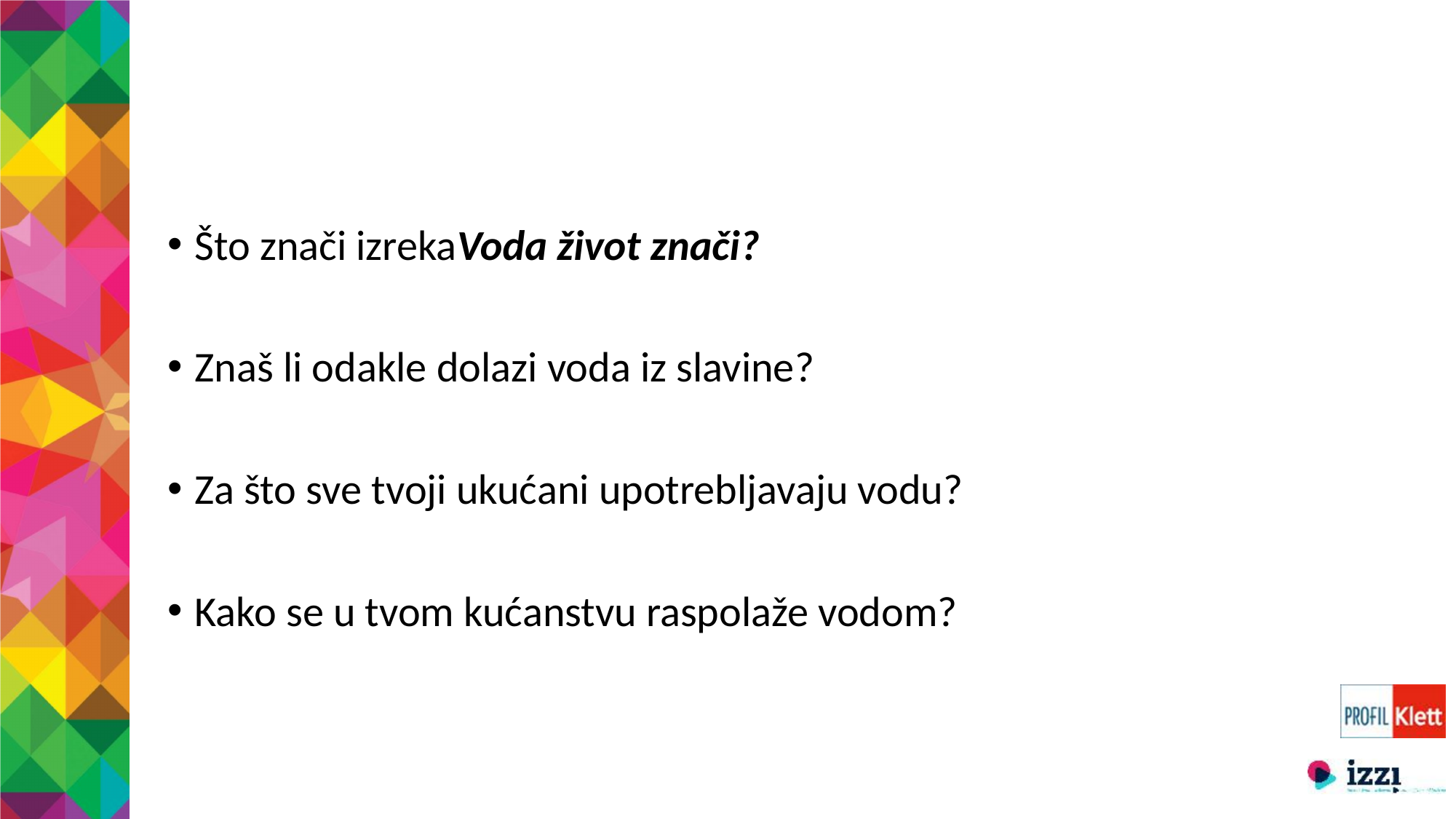

Što znači izrekaVoda život znači?

Znaš li odakle dolazi voda iz slavine?

Za što sve tvoji ukućani upotrebljavaju vodu?

Kako se u tvom kućanstvu raspolaže vodom?